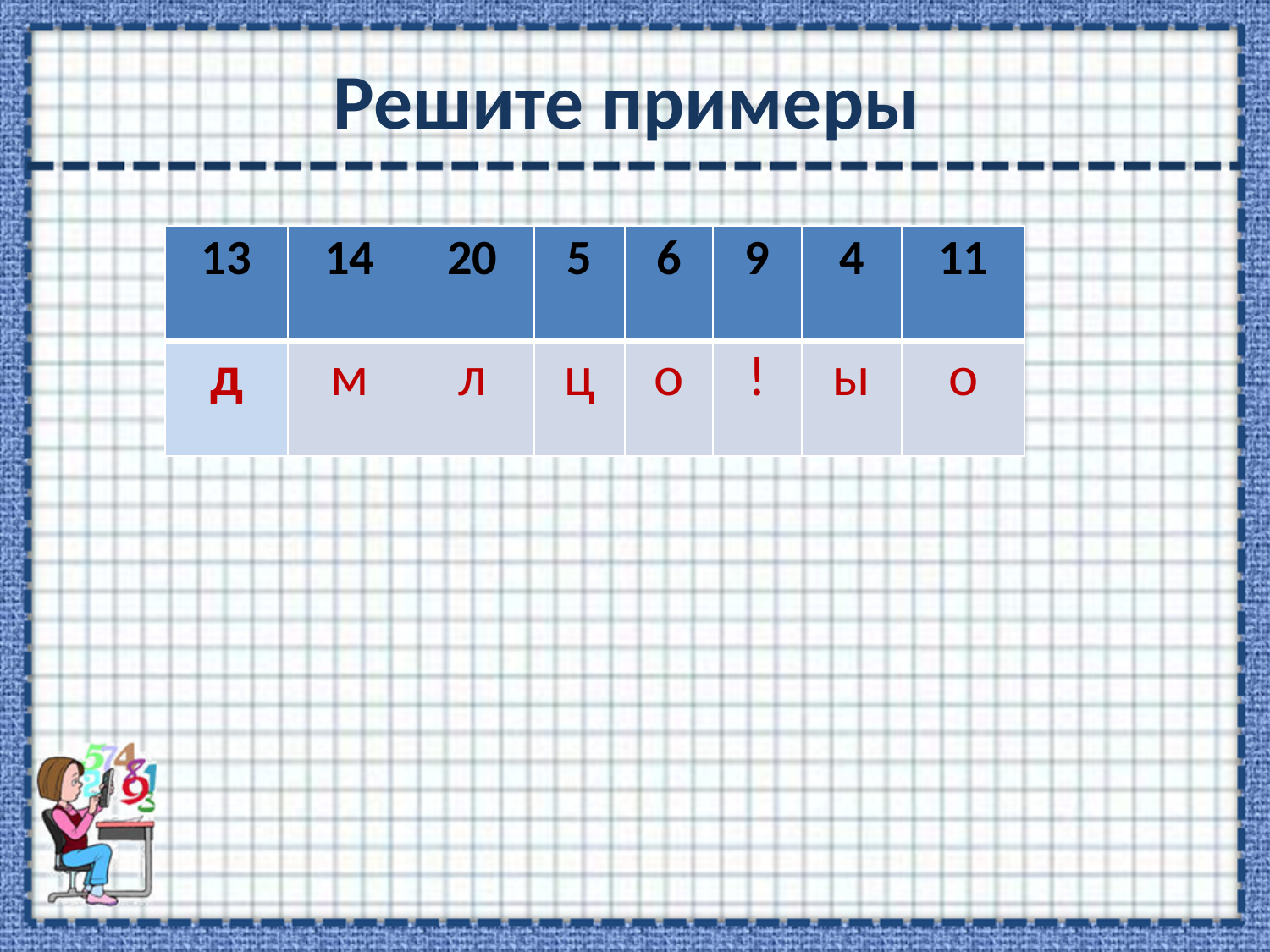

# Решите примеры
| 13 | 14 | 20 | 5 | 6 | 9 | 4 | 11 |
| --- | --- | --- | --- | --- | --- | --- | --- |
| д | м | л | ц | о | ! | ы | о |